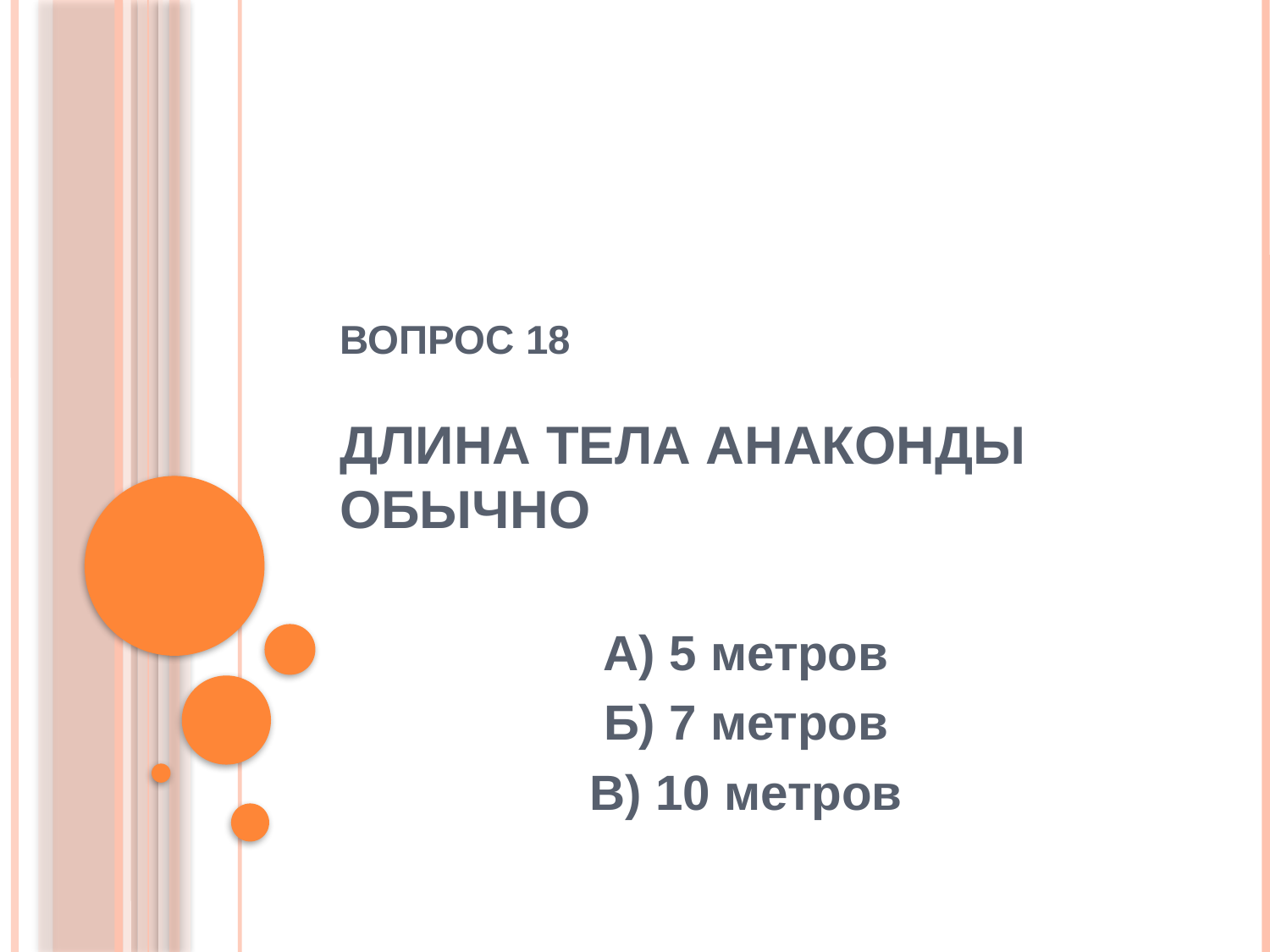

# Вопрос 18 Длина тела анаконды обычно
А) 5 метров
Б) 7 метров
В) 10 метров